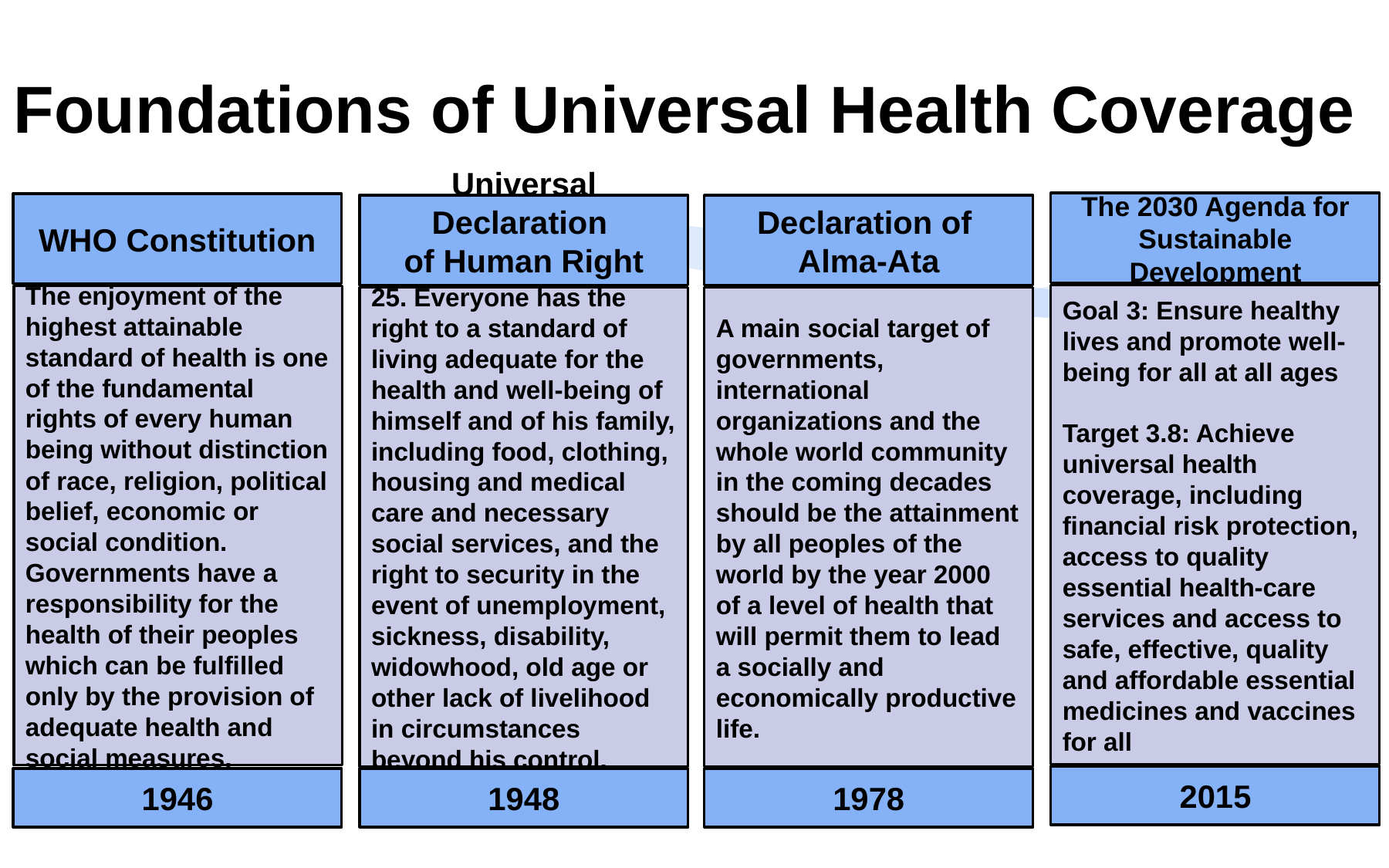

# Foundations of Universal Health Coverage
The 2030 Agenda for Sustainable Development
WHO Constitution
Universal Declaration
of Human Right (25)
Declaration of
Alma-Ata
Goal 3: Ensure healthy lives and promote well-being for all at all ages

Target 3.8: Achieve universal health coverage, including financial risk protection, access to quality essential health-care services and access to safe, effective, quality and affordable essential medicines and vaccines for all
The enjoyment of the highest attainable standard of health is one of the fundamental rights of every human being without distinction of race, religion, political belief, economic or social condition. Governments have a responsibility for the health of their peoples which can be fulfilled only by the provision of adequate health and social measures.
25. Everyone has the right to a standard of living adequate for the health and well-being of himself and of his family, including food, clothing, housing and medical care and necessary social services, and the right to security in the event of unemployment, sickness, disability,
widowhood, old age or other lack of livelihood in circumstances beyond his control.
A main social target of governments, international organizations and the whole world community in the coming decades should be the attainment by all peoples of the world by the year 2000 of a level of health that will permit them to lead a socially and economically productive life.
2015
1946
1948
1978